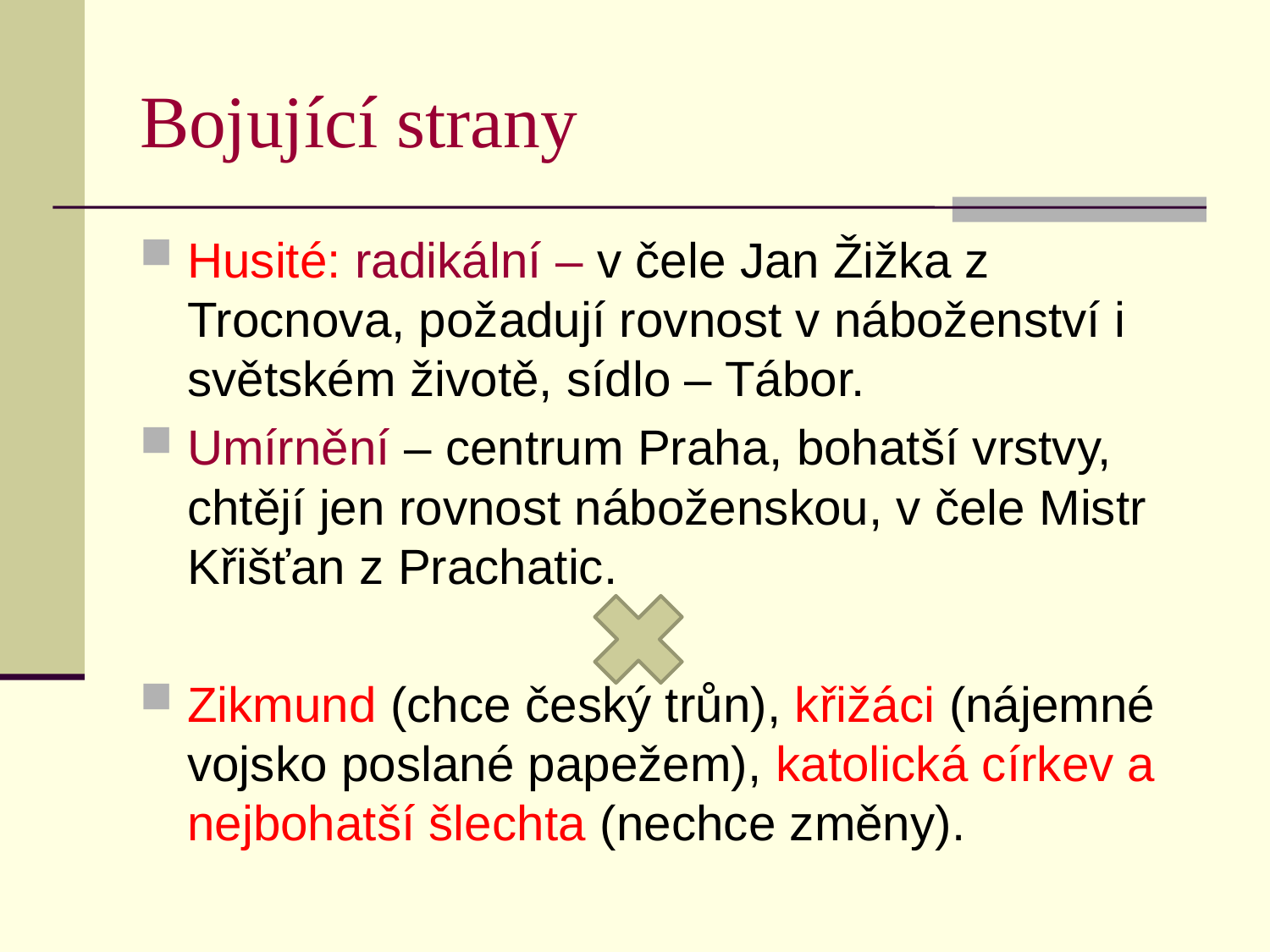

# Bojující strany
Husité: radikální – v čele Jan Žižka z Trocnova, požadují rovnost v náboženství i světském životě, sídlo – Tábor.
Umírnění – centrum Praha, bohatší vrstvy, chtějí jen rovnost náboženskou, v čele Mistr Křišťan z Prachatic.

Zikmund (chce český trůn), křižáci (nájemné vojsko poslané papežem), katolická církev a nejbohatší šlechta (nechce změny).